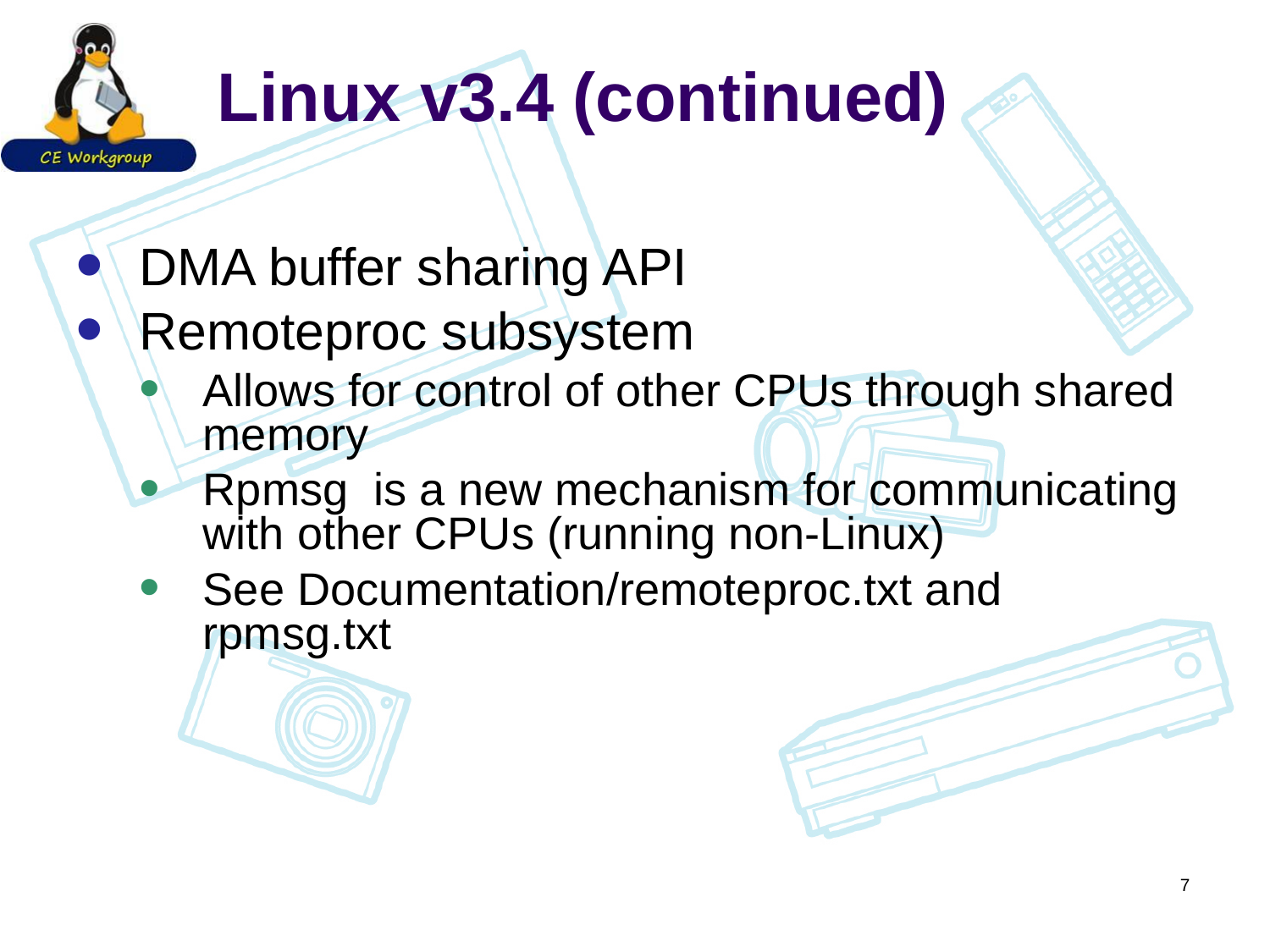

# Linux v3.4 (continued)
DMA buffer sharing API
Remoteproc subsystem
Allows for control of other CPUs through shared memory
Rpmsg  is a new mechanism for communicating with other CPUs (running non-Linux)
See Documentation/remoteproc.txt and rpmsg.txt
7